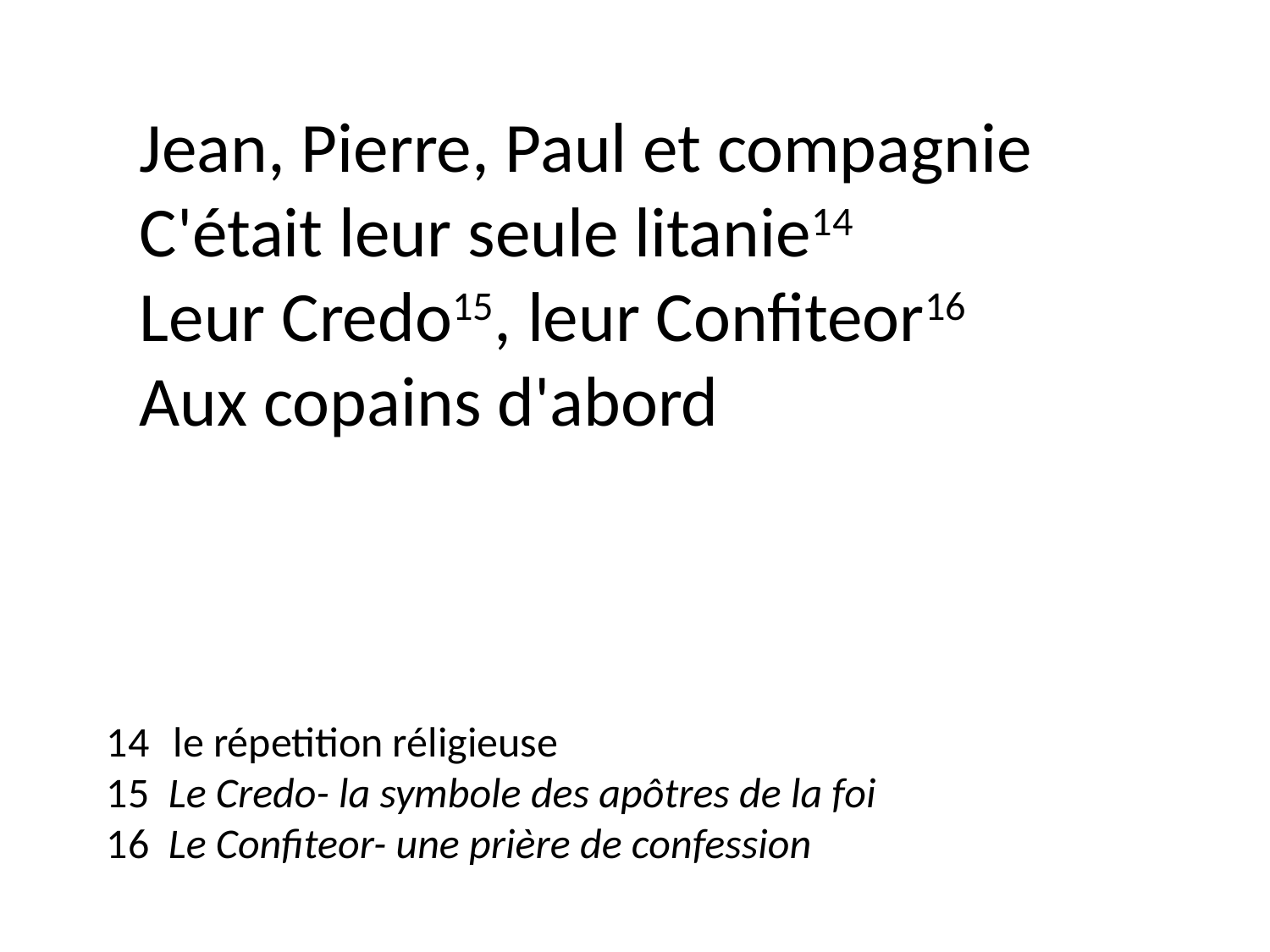

Jean, Pierre, Paul et compagnie
C'était leur seule litanie14
Leur Credo15, leur Confiteor16
Aux copains d'abord
  le répetition réligieuse
15  Le Credo- la symbole des apôtres de la foi
16  Le Confiteor- une prière de confession